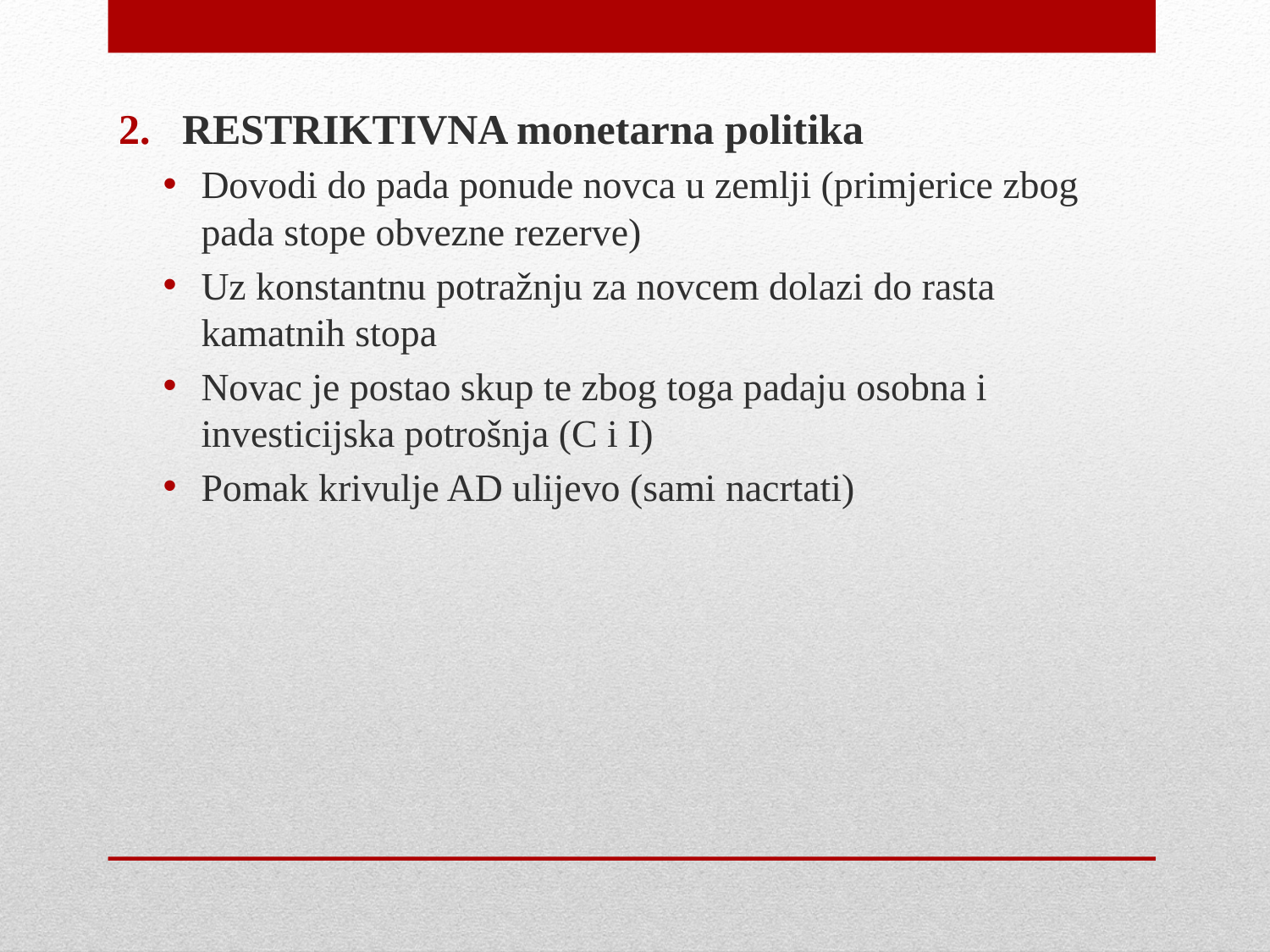

RESTRIKTIVNA monetarna politika
Dovodi do pada ponude novca u zemlji (primjerice zbog pada stope obvezne rezerve)
Uz konstantnu potražnju za novcem dolazi do rasta kamatnih stopa
Novac je postao skup te zbog toga padaju osobna i investicijska potrošnja (C i I)
Pomak krivulje AD ulijevo (sami nacrtati)